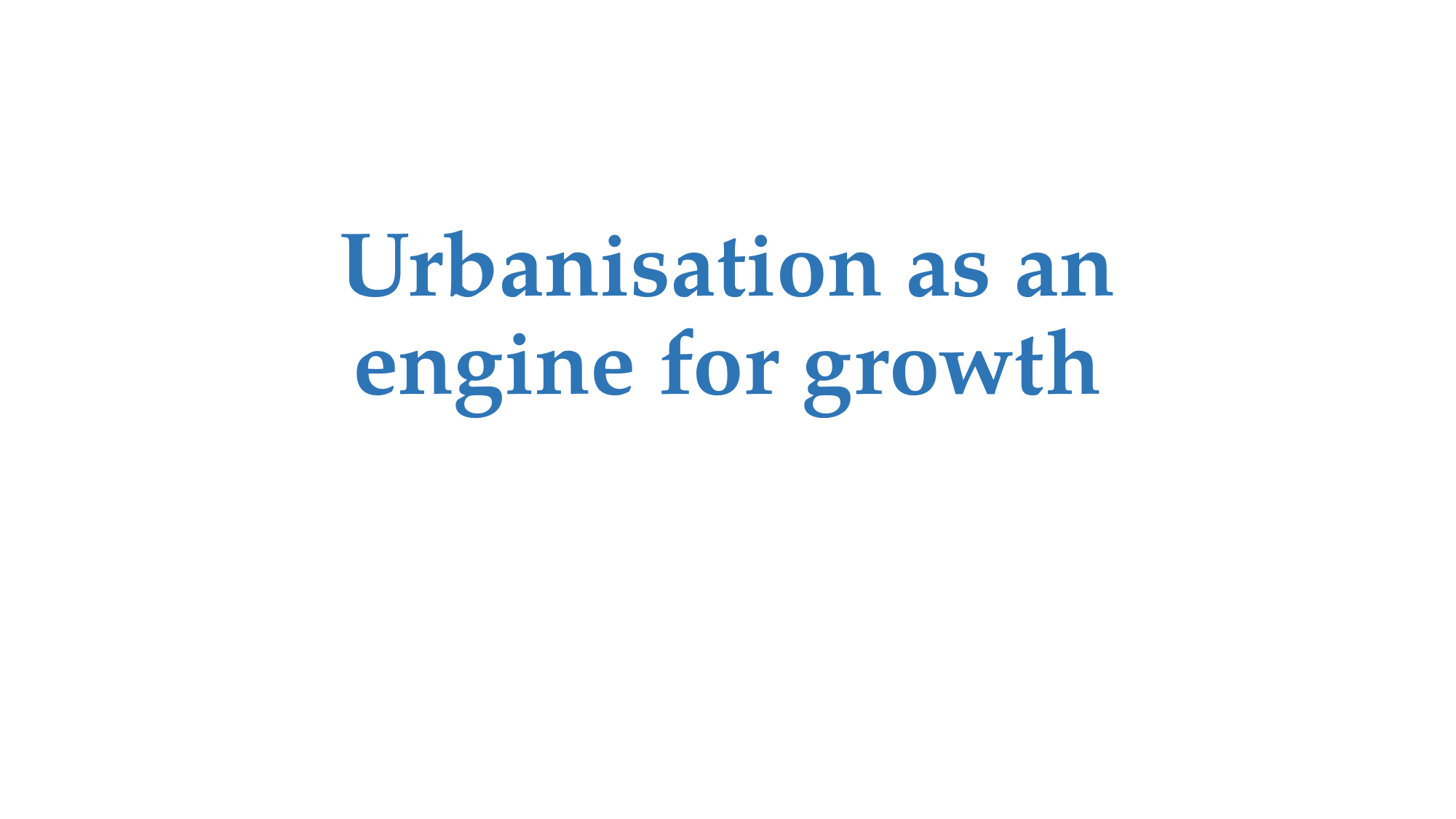

# Urbanisation as an engine for growth